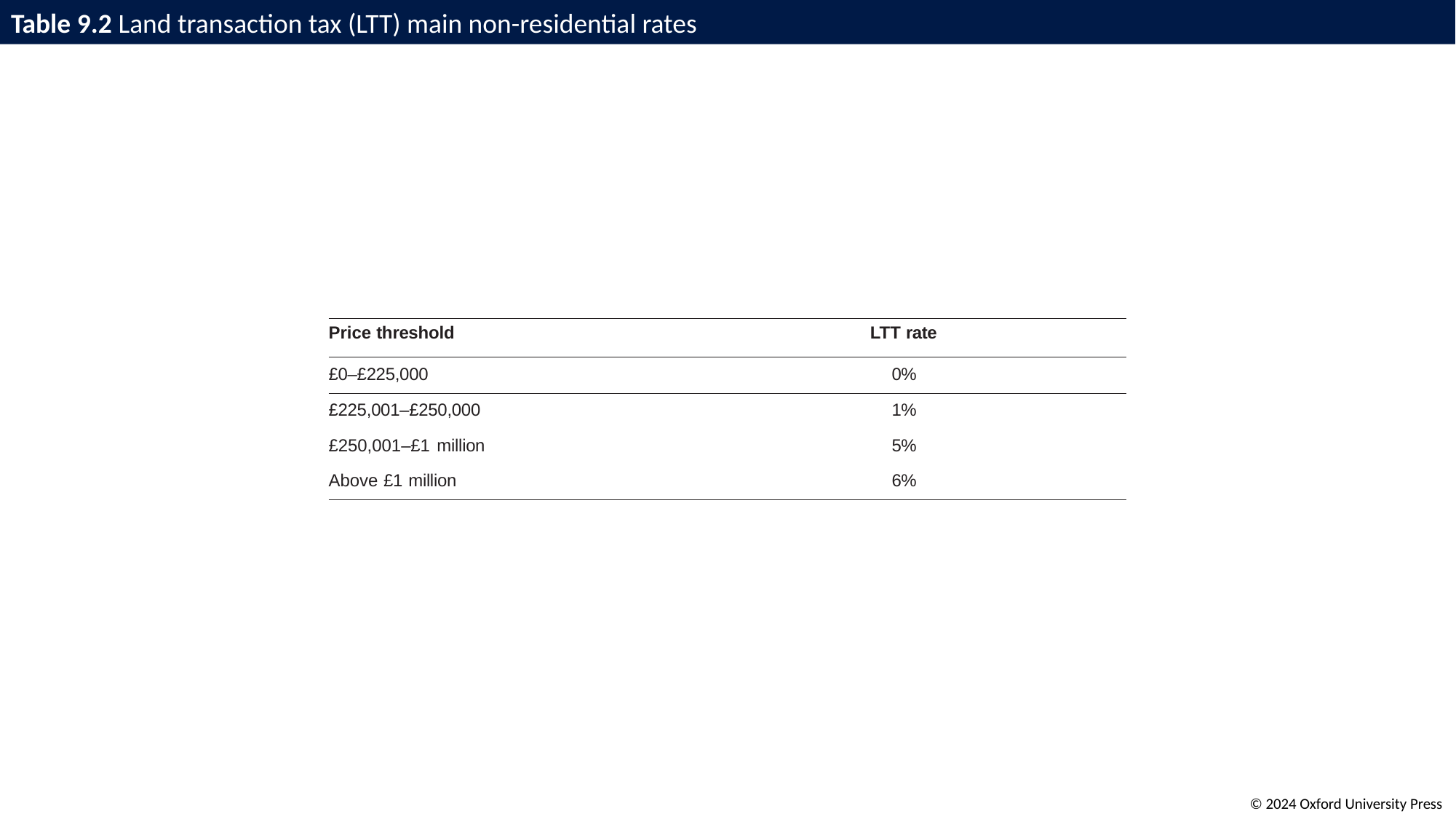

# Table 9.2 Land transaction tax (LTT) main non-residential rates
| Price threshold | LTT rate |
| --- | --- |
| £0–£225,000 | 0% |
| £225,001–£250,000 | 1% |
| £250,001–£1 million | 5% |
| Above £1 million | 6% |